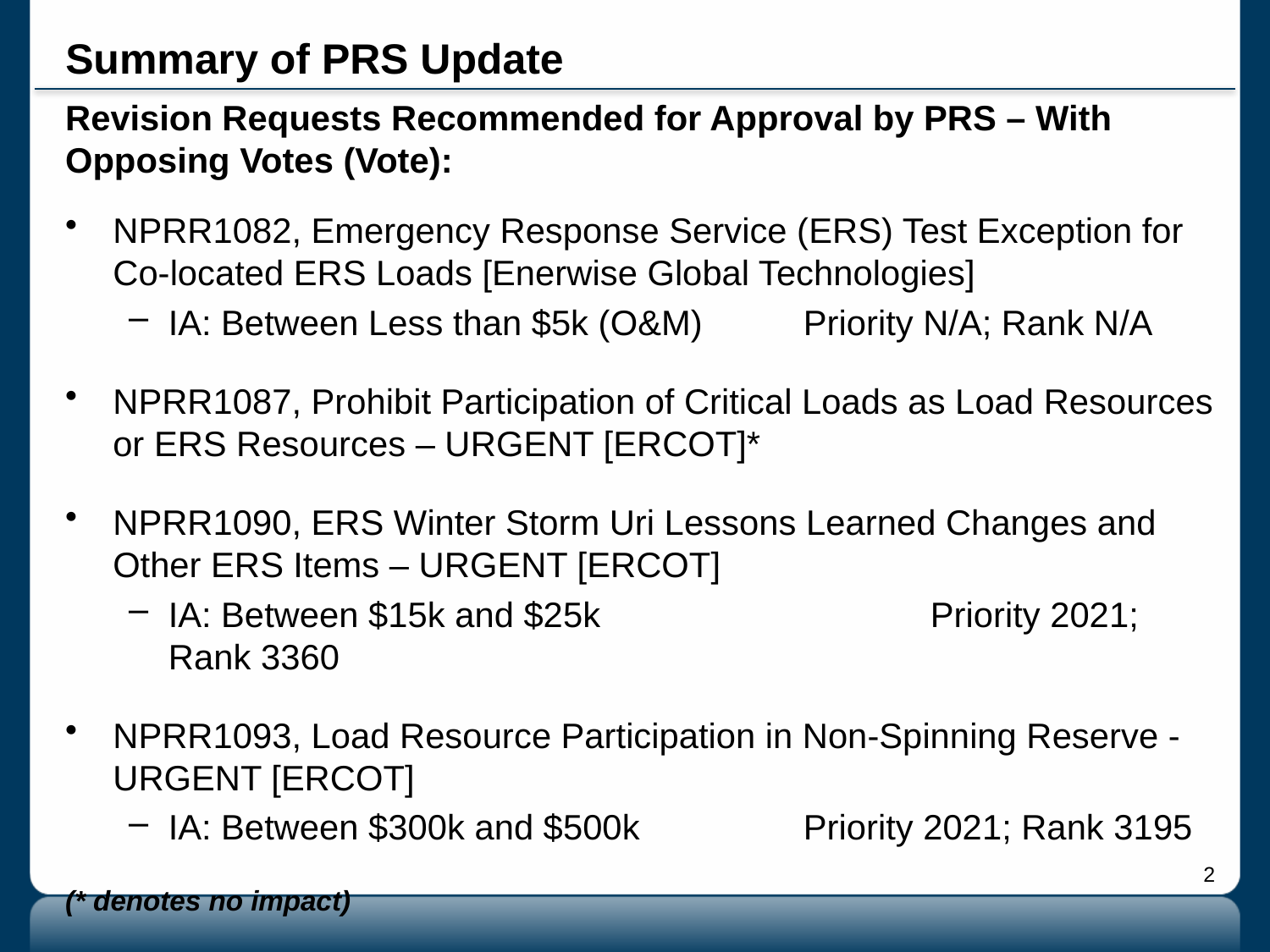

# Summary of PRS Update
Revision Requests Recommended for Approval by PRS – With Opposing Votes (Vote):
NPRR1082, Emergency Response Service (ERS) Test Exception for Co-located ERS Loads [Enerwise Global Technologies]
IA: Between Less than $5k (O&M)	Priority N/A; Rank N/A

NPRR1087, Prohibit Participation of Critical Loads as Load Resources or ERS Resources – URGENT [ERCOT]*

NPRR1090, ERS Winter Storm Uri Lessons Learned Changes and Other ERS Items – URGENT [ERCOT]
IA: Between $15k and $25k			Priority 2021; Rank 3360

NPRR1093, Load Resource Participation in Non-Spinning Reserve - URGENT [ERCOT]
IA: Between $300k and $500k		Priority 2021; Rank 3195

(* denotes no impact)